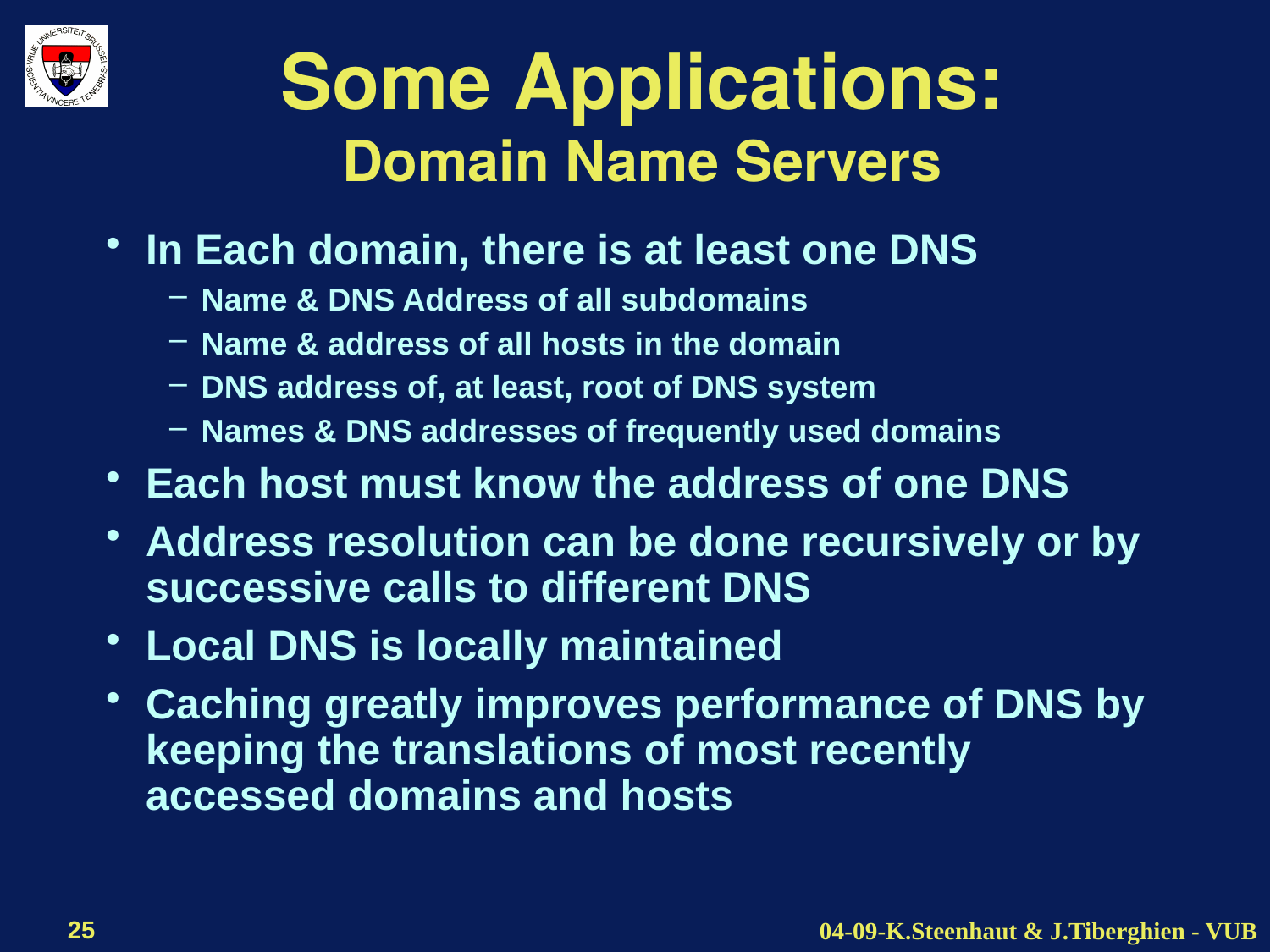

# Some Applications: Domain Name Servers
In Each domain, there is at least one DNS
Name & DNS Address of all subdomains
Name & address of all hosts in the domain
DNS address of, at least, root of DNS system
Names & DNS addresses of frequently used domains
Each host must know the address of one DNS
Address resolution can be done recursively or by successive calls to different DNS
Local DNS is locally maintained
Caching greatly improves performance of DNS by keeping the translations of most recently accessed domains and hosts
25